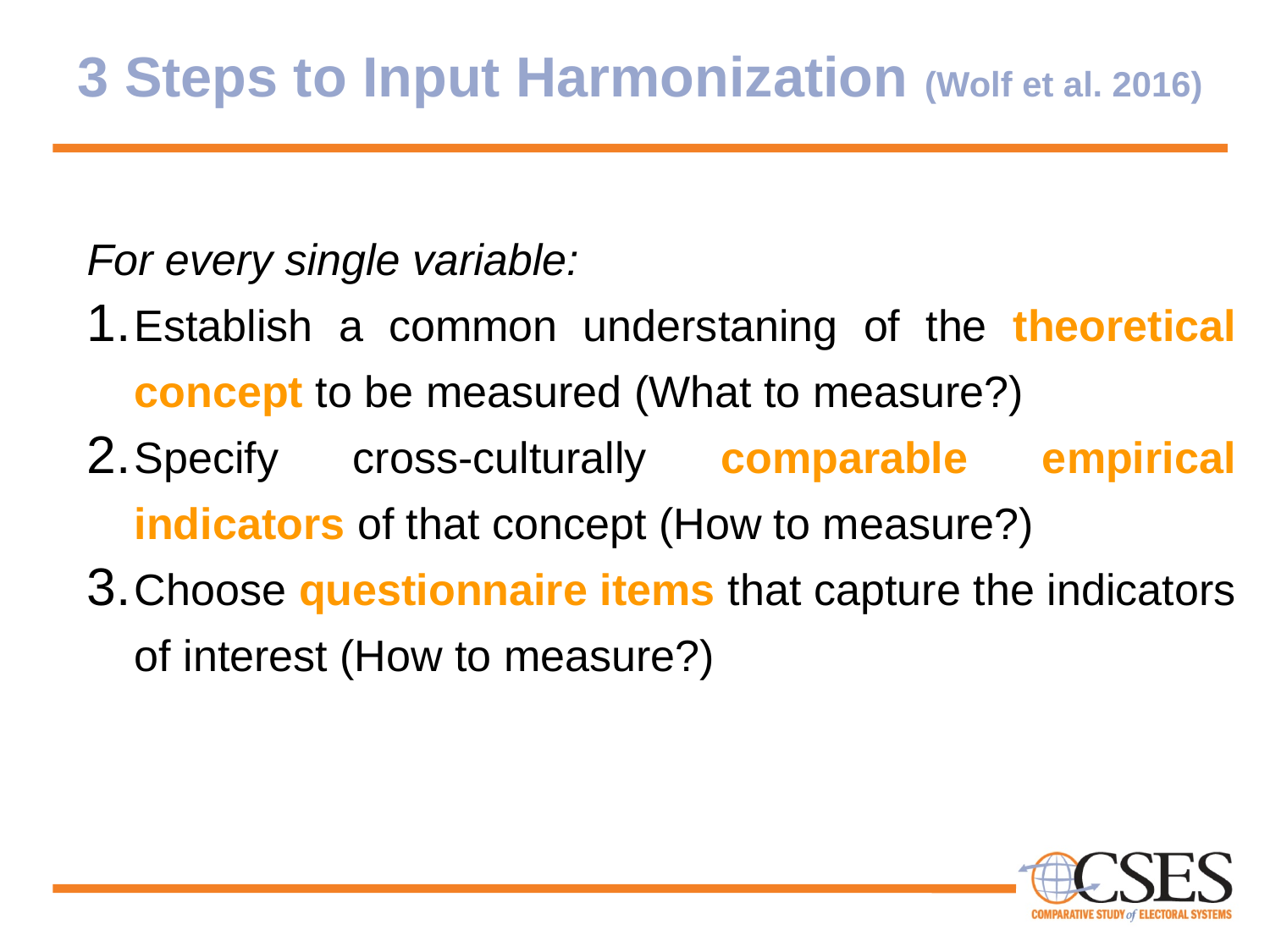

# 3 Steps to Input Harmonization (Wolf et al. 2016)

For every single variable:
Establish a common understaning of the theoretical concept to be measured (What to measure?)
Specify cross-culturally comparable empirical indicators of that concept (How to measure?)
Choose questionnaire items that capture the indicators of interest (How to measure?)